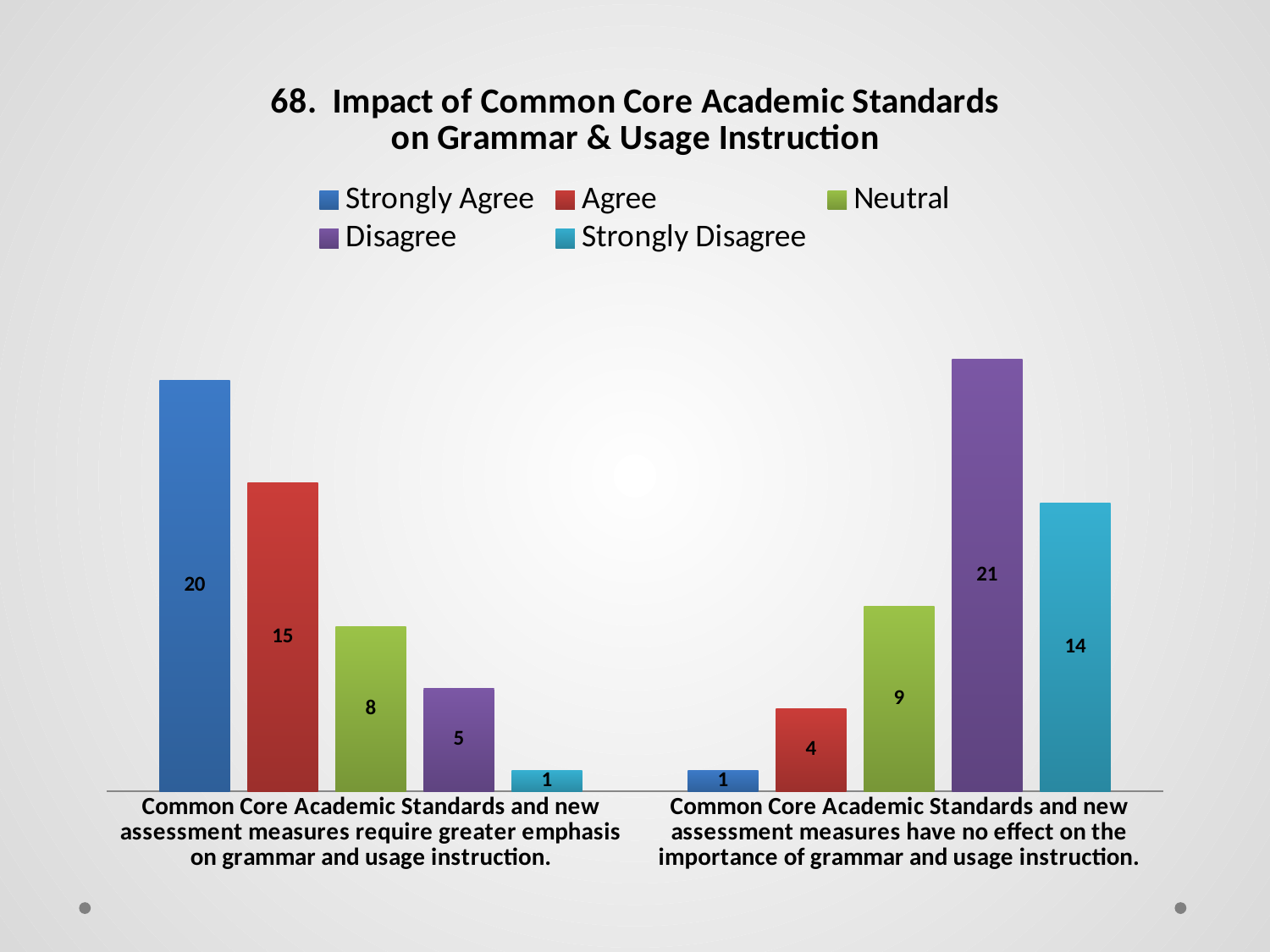

### Chart: 68.  Impact of Common Core Academic Standards
on Grammar & Usage Instruction

| Category | Strongly Agree | Agree | Neutral | Disagree | Strongly Disagree |
|---|---|---|---|---|---|
| Common Core Academic Standards and new assessment measures require greater emphasis on grammar and usage instruction. | 20.0 | 15.0 | 8.0 | 5.0 | 1.0 |
| Common Core Academic Standards and new assessment measures have no effect on the importance of grammar and usage instruction. | 1.0 | 4.0 | 9.0 | 21.0 | 14.0 |